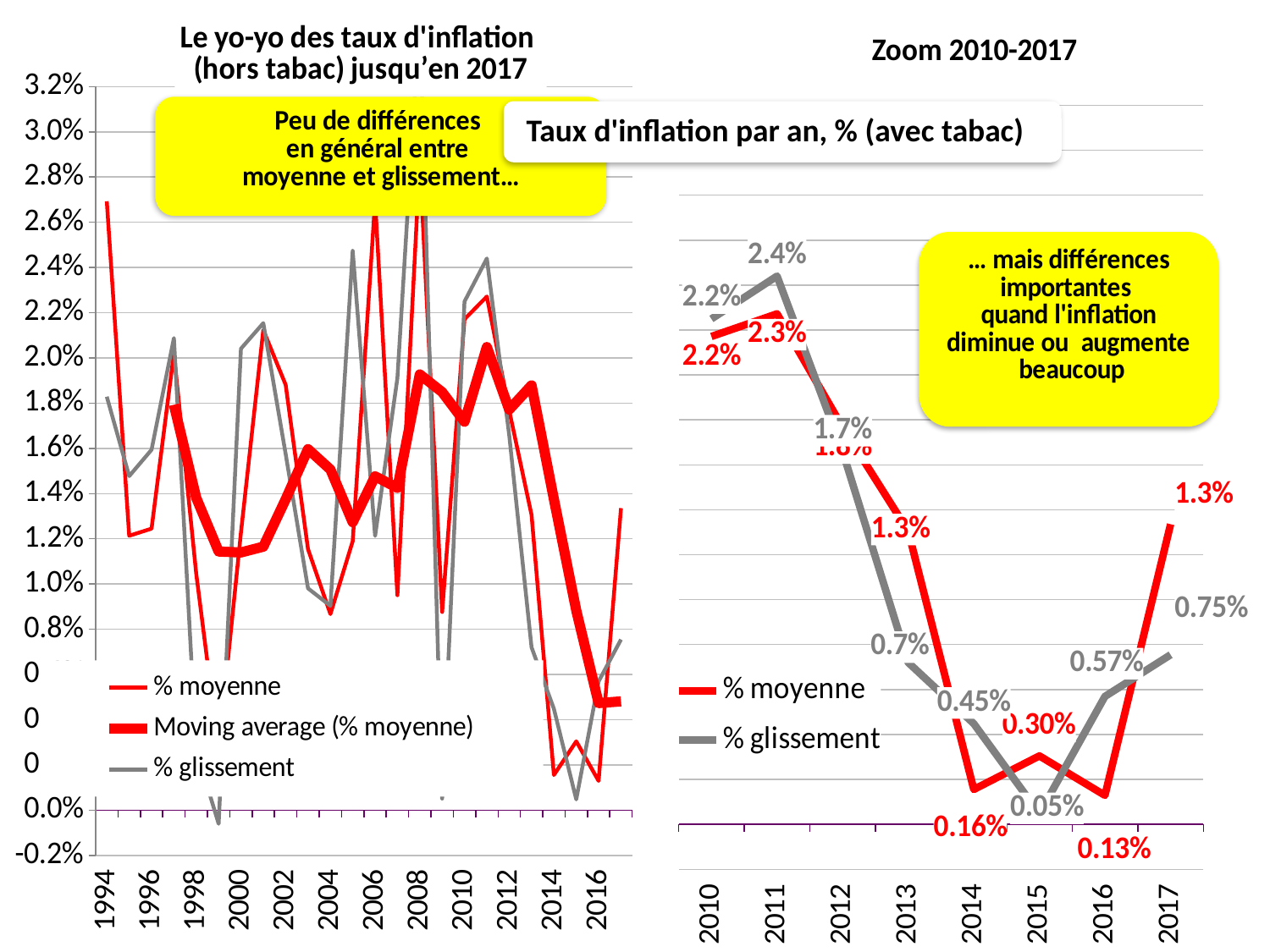

### Chart: Le yo-yo des taux d'inflation
(hors tabac) jusqu’en 2017

| Category | % moyenne | % glissement |
|---|---|---|
| 1994.0 | 0.0269302954912485 | 0.0182879377431908 |
| 1995.0 | 0.0121344780686841 | 0.0147751878741562 |
| 1996.0 | 0.012450920696244 | 0.0159407556169198 |
| 1997.0 | 0.0202094566569886 | 0.020879663948604 |
| 1998.0 | 0.0104483224750735 | 0.00266247125741259 |
| 1999.0 | 0.00264542281501123 | -0.000603500301750159 |
| 2000.0 | 0.0122792937399681 | 0.0204106280193237 |
| 2001.0 | 0.0212380084040278 | 0.0215410107705054 |
| 2002.0 | 0.0188166564771415 | 0.0157571544432857 |
| 2003.0 | 0.0115443963957098 | 0.00980951294627585 |
| 2004.0 | 0.00867247970771578 | 0.00903648480740981 |
| 2005.0 | 0.0118933149114537 | 0.0247397290943694 |
| 2006.0 | 0.0269482346646002 | 0.0121258466244265 |
| 2007.0 | 0.00950464451910804 | 0.0191041554236373 |
| 2008.0 | 0.0287438151852775 | 0.0352679517051473 |
| 2009.0 | 0.00876282417259211 | 0.000511508951406725 |
| 2010.0 | 0.0217124726664668 | 0.0224948875255624 |
| 2011.0 | 0.0227198334830083 | 0.0244 |
| 2012.0 | 0.0176768920183172 | 0.0165950800468566 |
| 2013.0 | 0.0130556093155278 | 0.00720184367198007 |
| 2014.0 | 0.001552214094104 | 0.00448088473639041 |
| 2015.0 | 0.00304398276930895 | 0.000474563401670513 |
| 2016.0 | 0.00129154946317511 | 0.00569205957689034 |
| 2017.0 | 0.0133578722173435 | 0.0075471744515847 |

### Chart: Zoom 2010-2017

| Category | % moyenne | % glissement |
|---|---|---|
| 2010.0 | 0.0217124726664668 | 0.0224948875255624 |
| 2011.0 | 0.0227198334830083 | 0.0244 |
| 2012.0 | 0.0176768920183172 | 0.0165950800468566 |
| 2013.0 | 0.0130556093155278 | 0.00720184367198007 |
| 2014.0 | 0.001552214094104 | 0.00448088473639041 |
| 2015.0 | 0.00304398276930895 | 0.000474563401670513 |
| 2016.0 | 0.00129154946317511 | 0.00569205957689034 |
| 2017.0 | 0.0133578722173435 | 0.0075471744515847 |
Taux d'inflation par an, % (avec tabac)